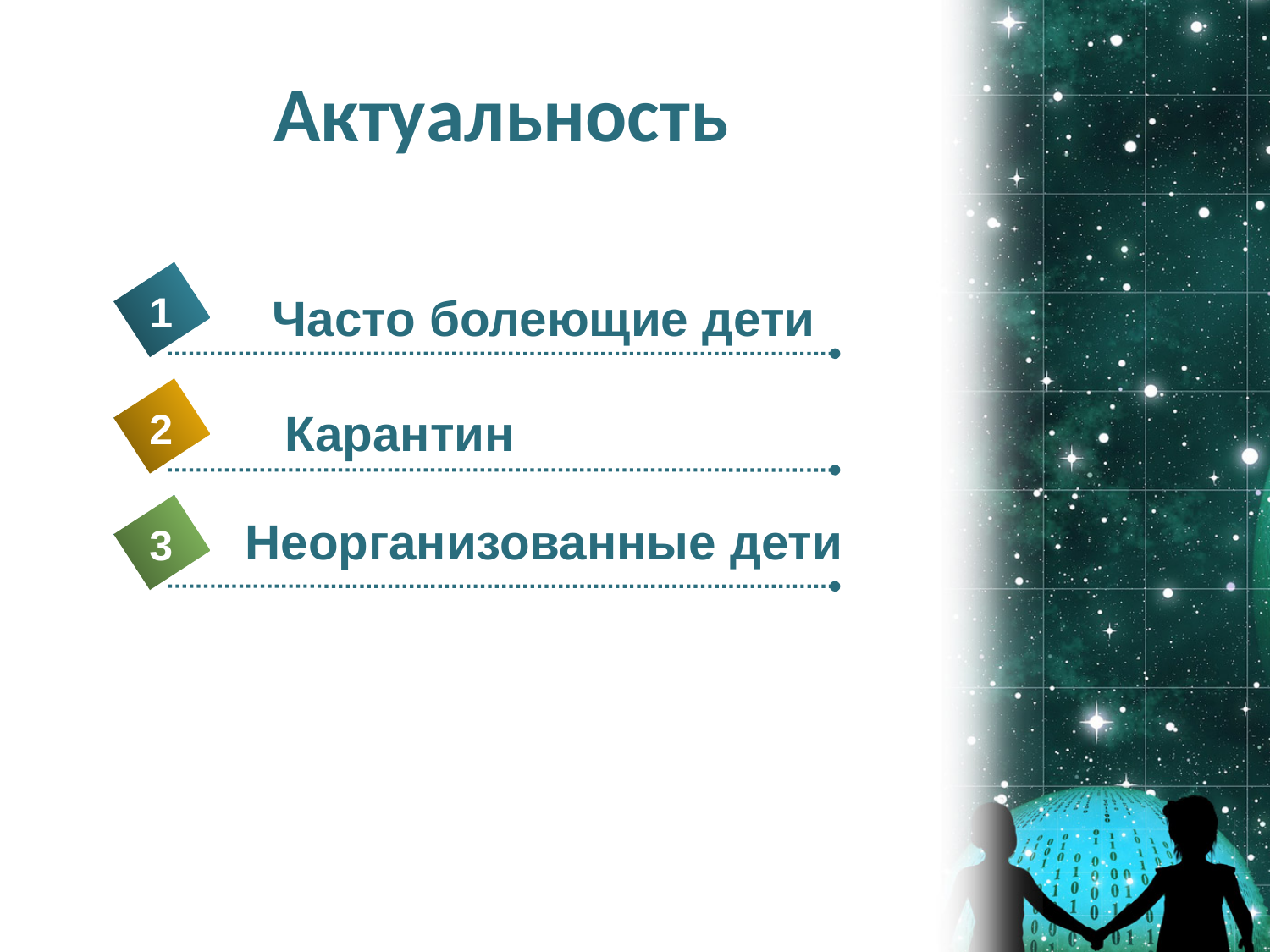

# Актуальность

1
Часто болеющие дети

2
Карантин

Неорганизованные дети

3

5